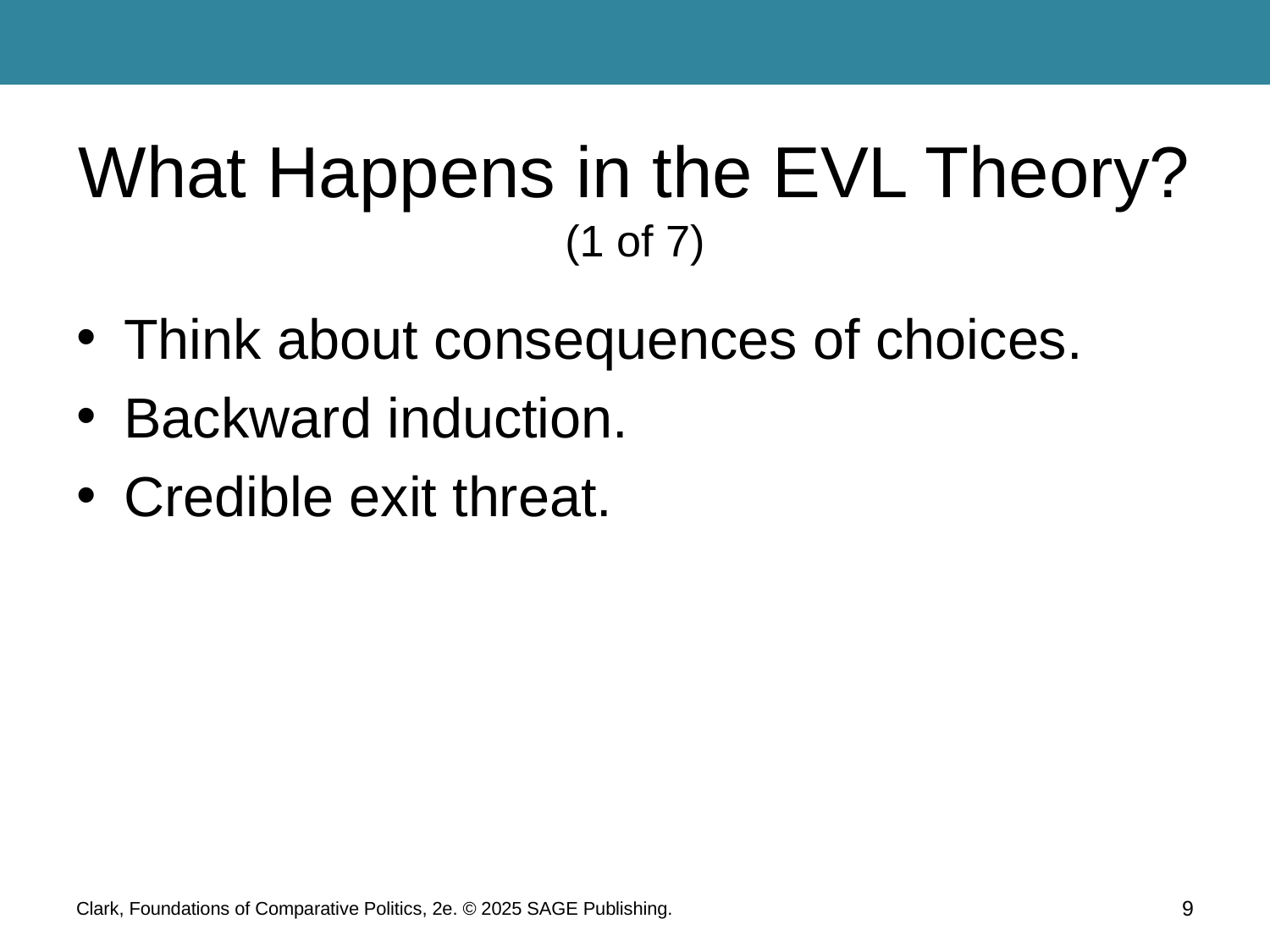

# What Happens in the EVL Theory? (1 of 7)
Think about consequences of choices.
Backward induction.
Credible exit threat.
Clark, Foundations of Comparative Politics, 2e. © 2025 SAGE Publishing.
9